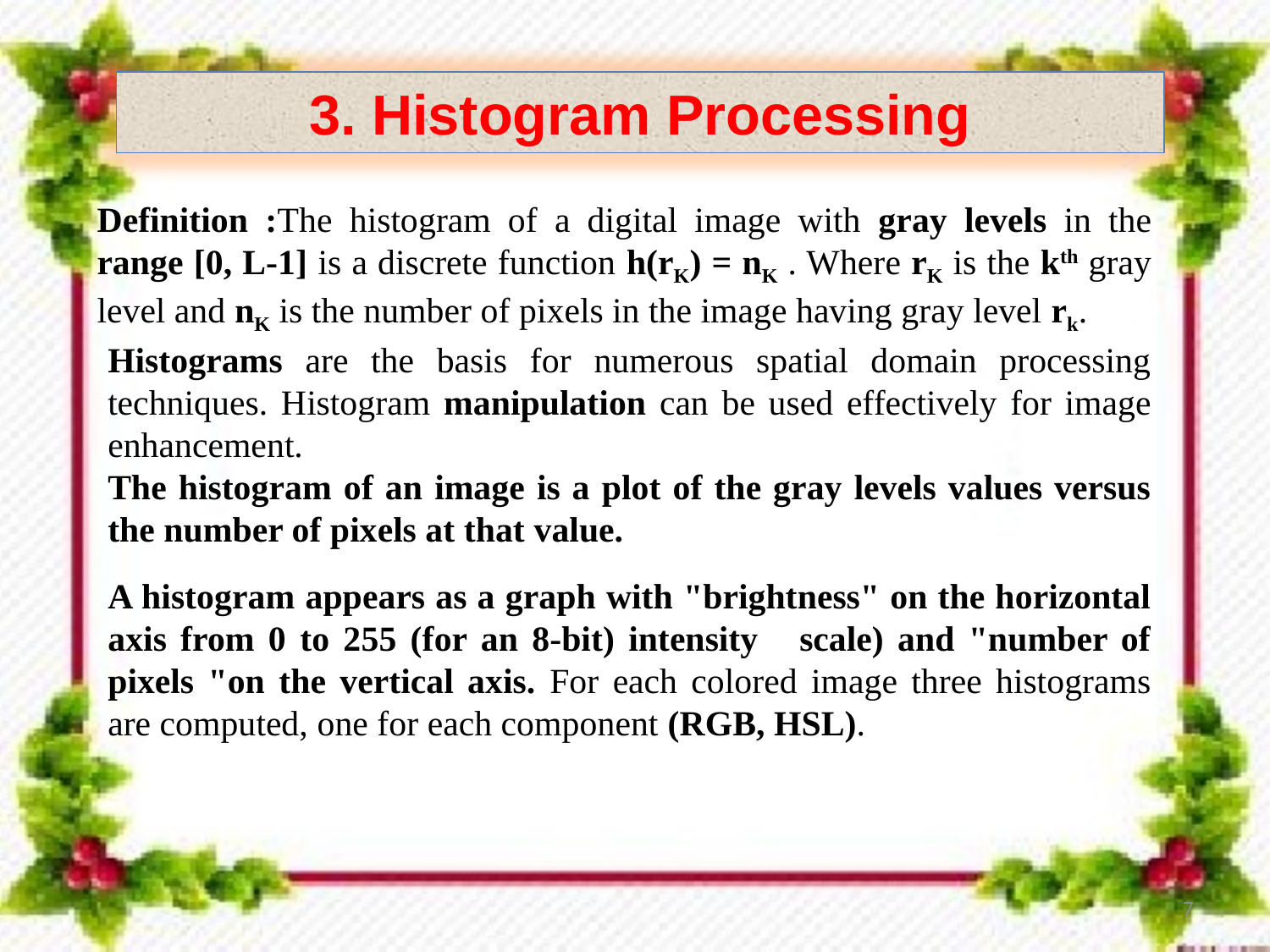

3. Histogram Processing
Definition :The histogram of a digital image with gray levels in the range [0, L-1] is a discrete function h(rK) = nK . Where rK is the kth gray level and nK is the number of pixels in the image having gray level rk.
Histograms are the basis for numerous spatial domain processing techniques. Histogram manipulation can be used effectively for image enhancement.
The histogram of an image is a plot of the gray levels values versus the number of pixels at that value.
A histogram appears as a graph with "brightness" on the horizontal axis from 0 to 255 (for an 8-bit) intensity   scale) and "number of pixels "on the vertical axis. For each colored image three histograms are computed, one for each component (RGB, HSL).
7